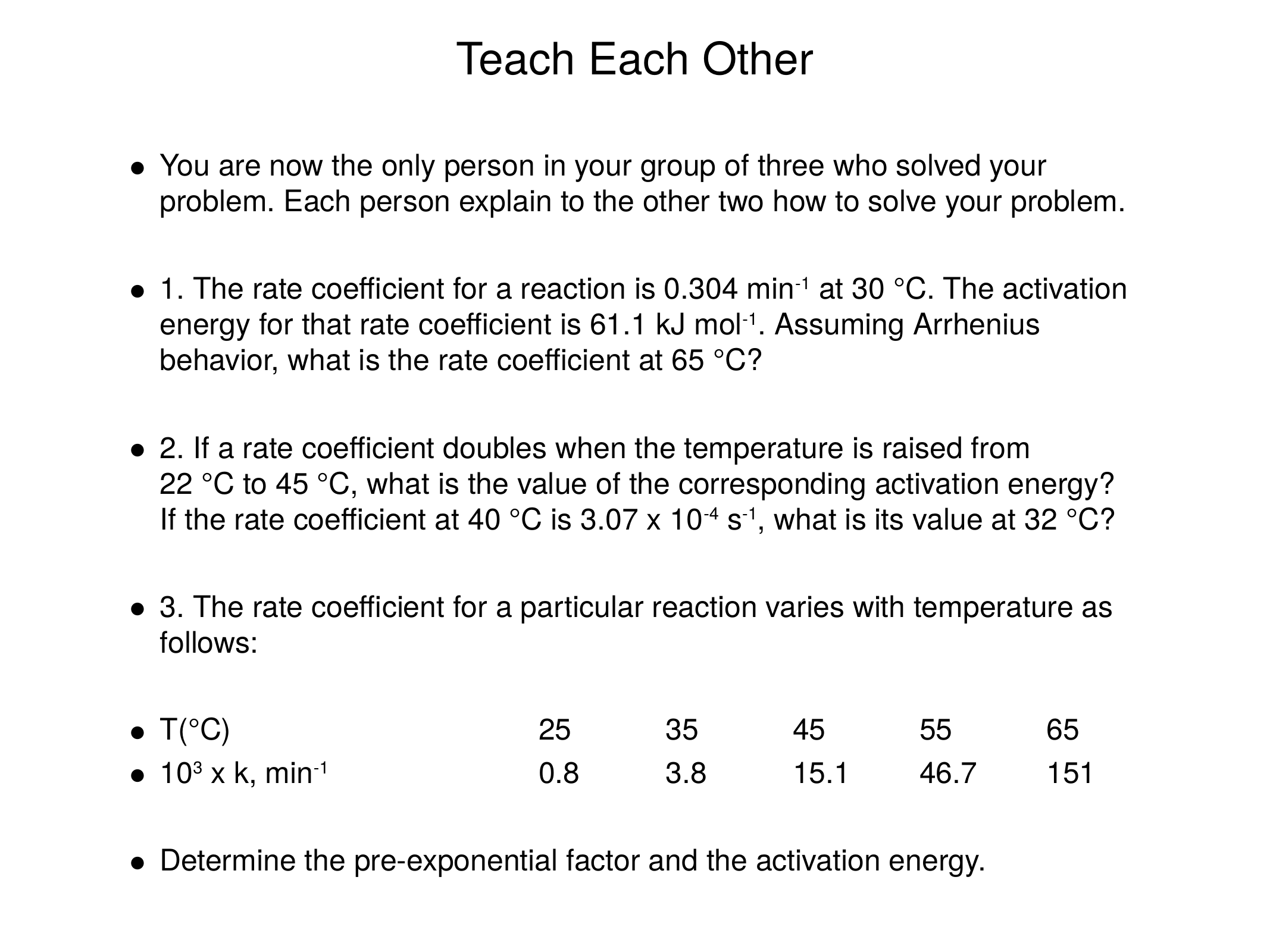

# Teach Each Other
You are now the only person in your group of three who solved your problem. Each person explain to the other two how to solve your problem.

1. The rate coefficient for a reaction is 0.304 min-1 at 30 °C. The activation energy for that rate coefficient is 61.1 kJ mol-1. Assuming Arrhenius behavior, what is the rate coefficient at 65 °C?

2. If a rate coefficient doubles when the temperature is raised from
22 °C to 45 °C, what is the value of the corresponding activation energy? If the rate coefficient at 40 °C is 3.07 x 10-4 s-1, what is its value at 32 °C?

3. The rate coefficient for a particular reaction varies with temperature as follows:

T(°C)		25	35	45	55	65
103 x k, min-1		0.8	3.8	15.1	46.7	151

Determine the pre-exponential factor and the activation energy.